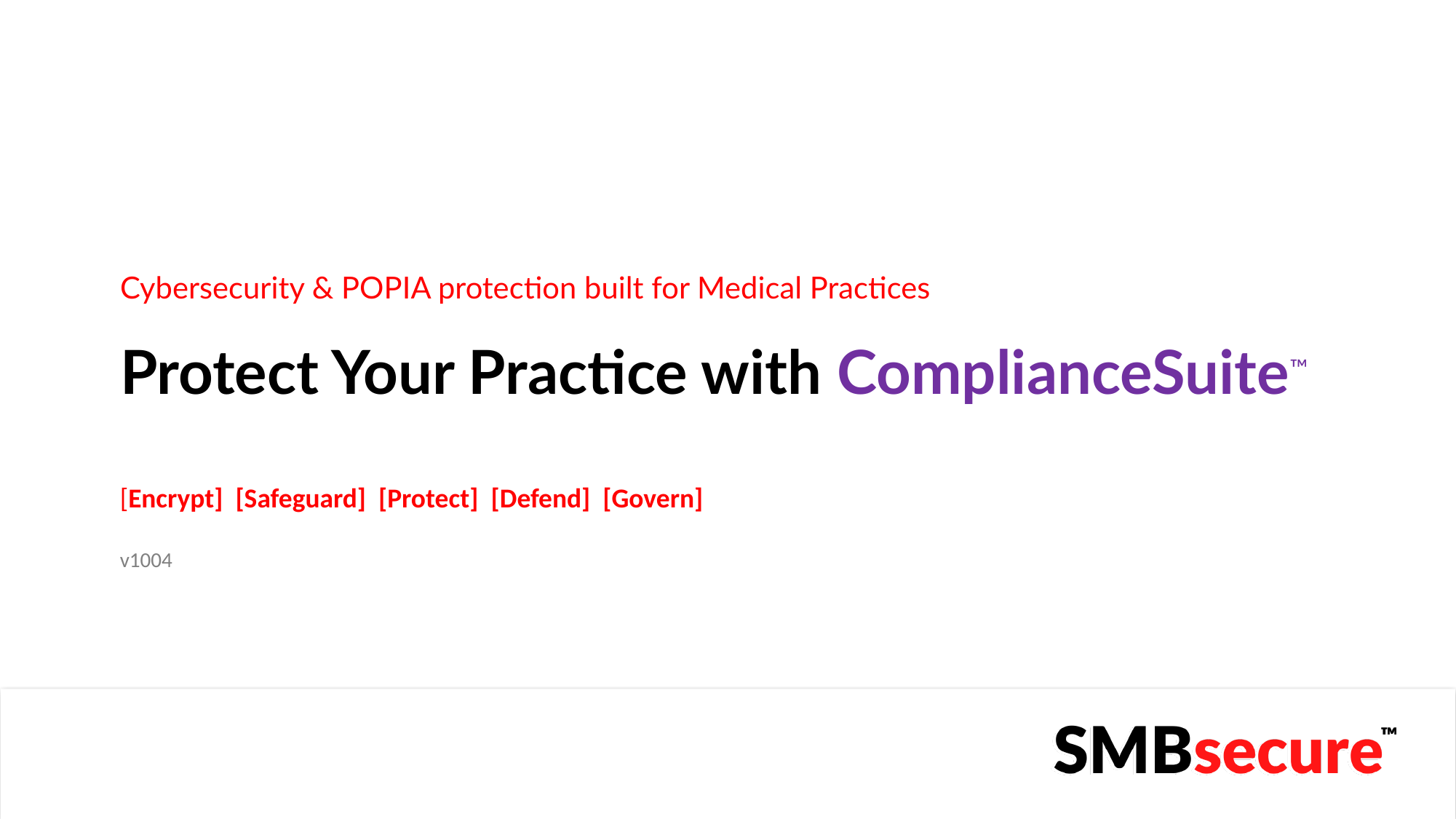

Cybersecurity & POPIA protection built for Medical Practices
# Protect Your Practice with ComplianceSuite™
[Encrypt]  [Safeguard]  [Protect]  [Defend]  [Govern]

v1004